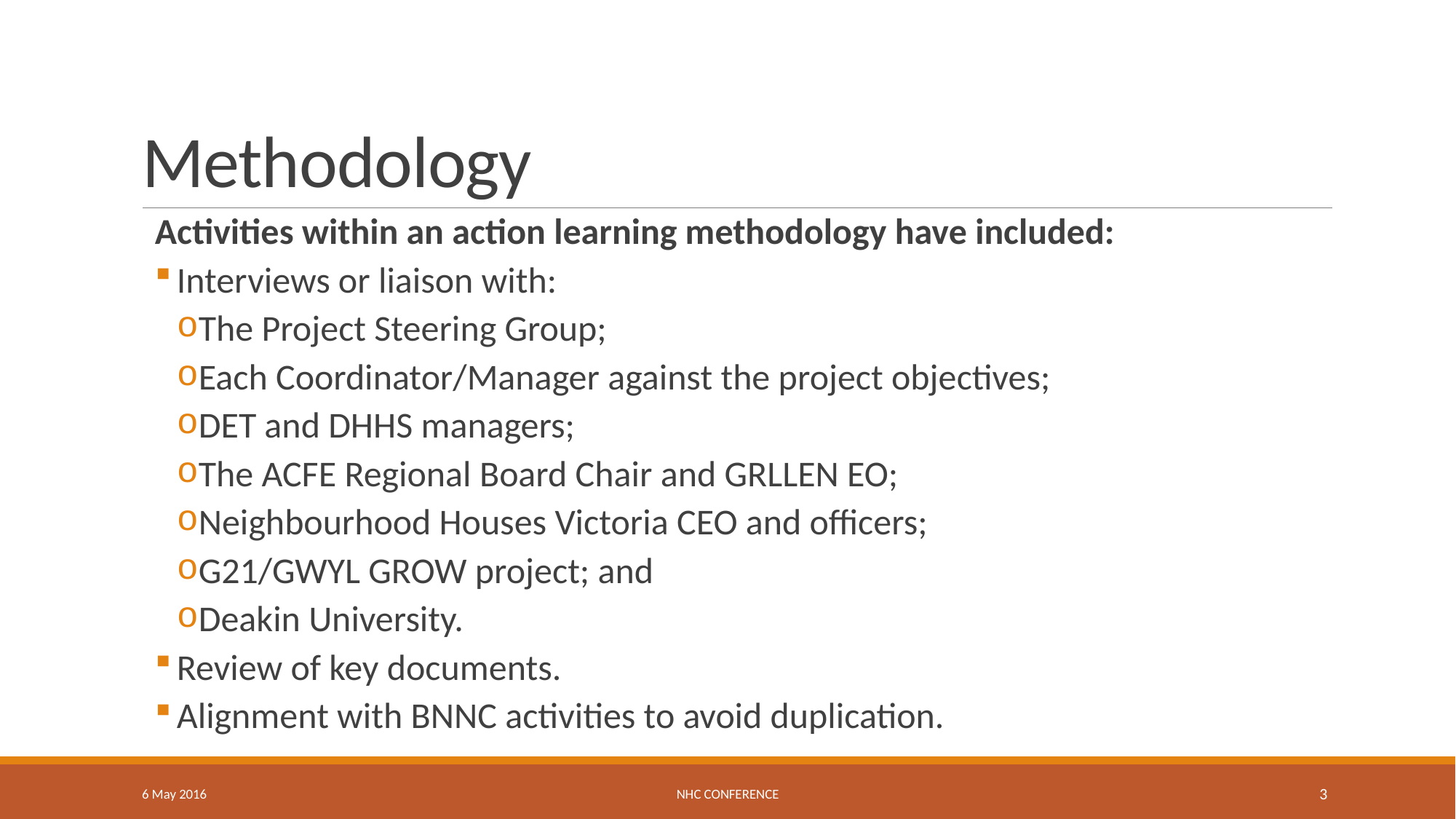

# Methodology
Activities within an action learning methodology have included:
Interviews or liaison with:
The Project Steering Group;
Each Coordinator/Manager against the project objectives;
DET and DHHS managers;
The ACFE Regional Board Chair and GRLLEN EO;
Neighbourhood Houses Victoria CEO and officers;
G21/GWYL GROW project; and
Deakin University.
Review of key documents.
Alignment with BNNC activities to avoid duplication.

6 May 2016
NHC Conference
3